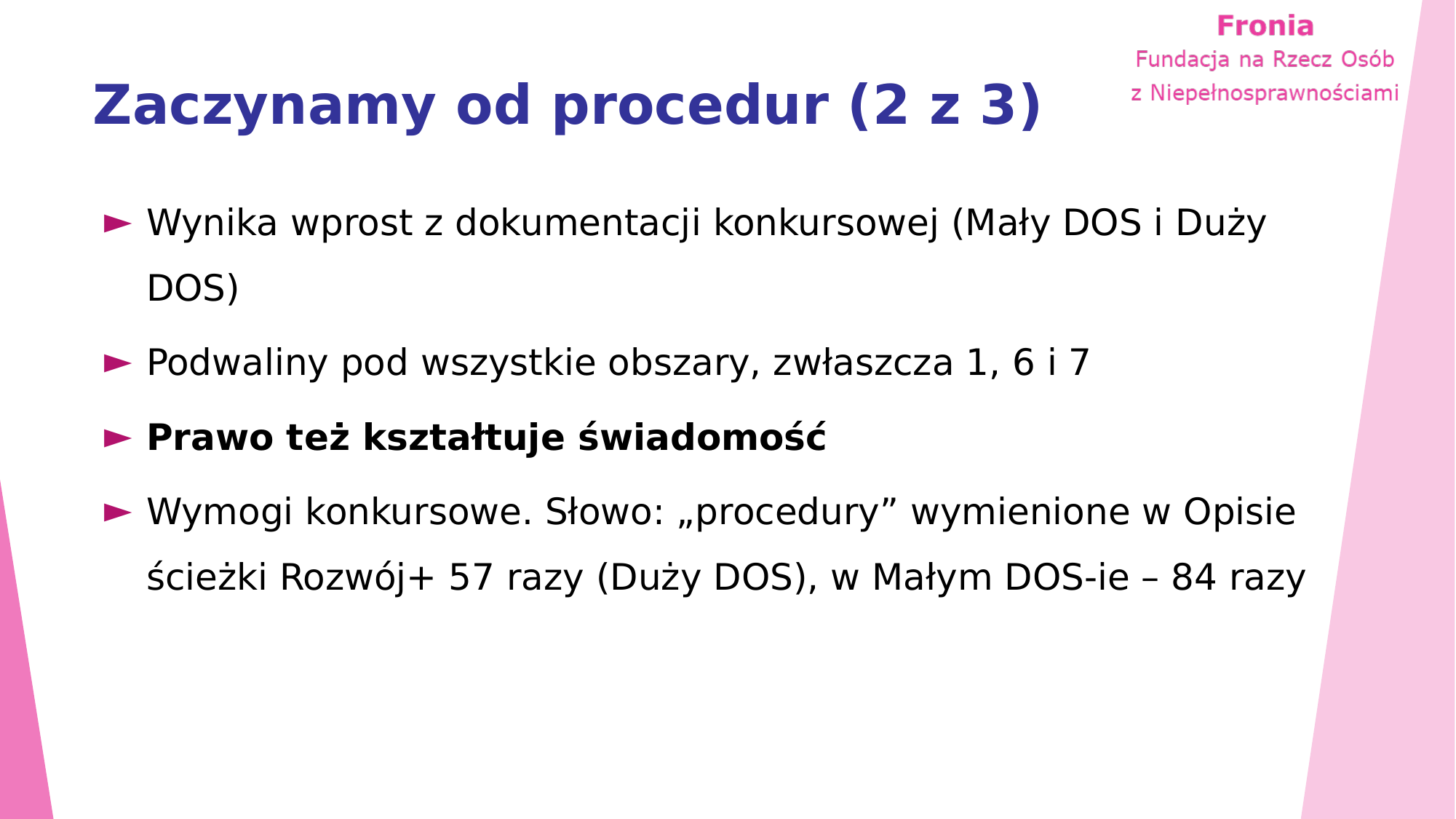

# Zaczynamy od procedur (2 z 3)
Wynika wprost z dokumentacji konkursowej (Mały DOS i Duży DOS)
Podwaliny pod wszystkie obszary, zwłaszcza 1, 6 i 7
Prawo też kształtuje świadomość
Wymogi konkursowe. Słowo: „procedury” wymienione w Opisie ścieżki Rozwój+ 57 razy (Duży DOS), w Małym DOS-ie – 84 razy